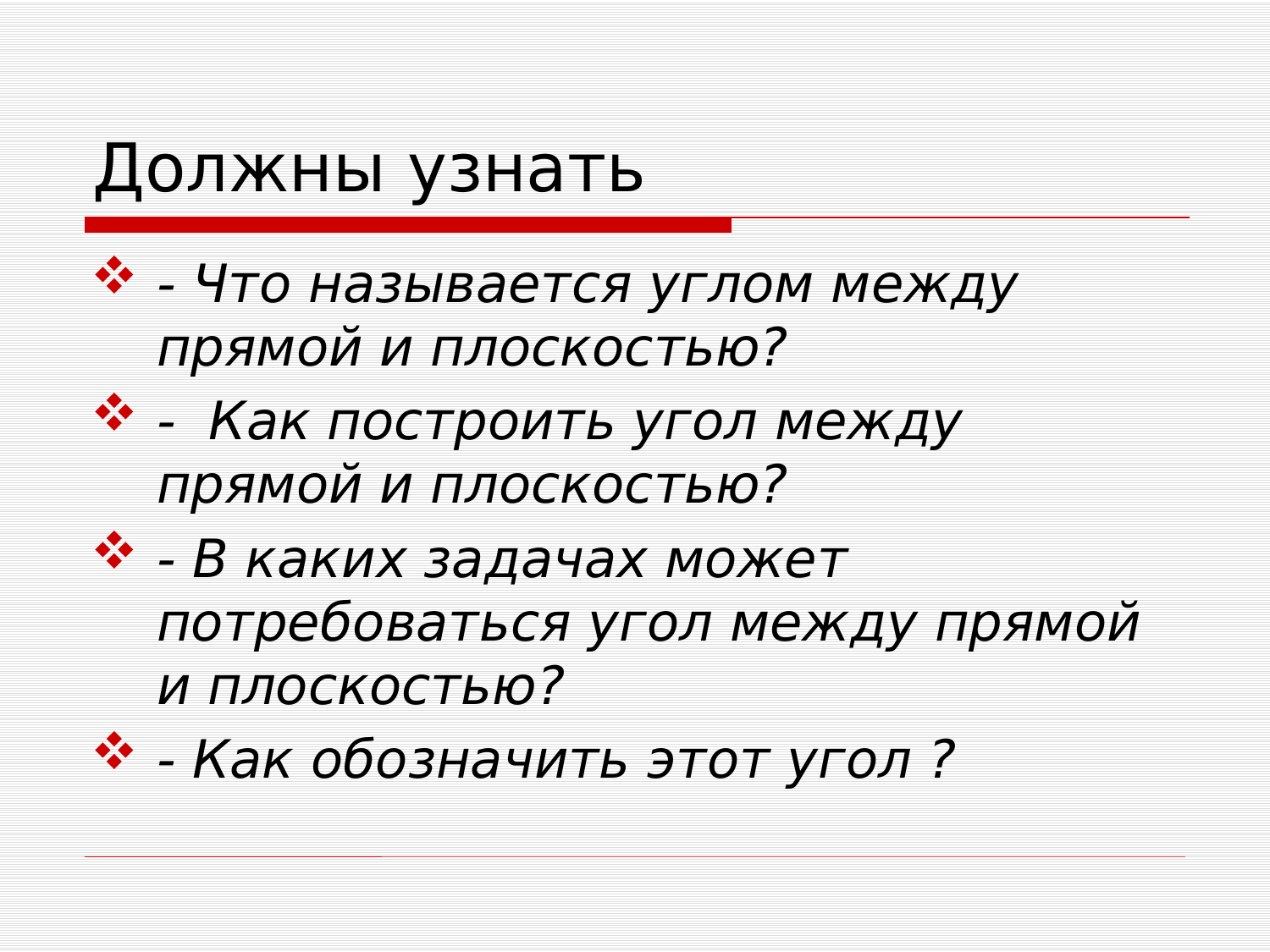

# Должны узнать
- Что называется углом между прямой и плоскостью?
-  Как построить угол между прямой и плоскостью?
- В каких задачах может потребоваться угол между прямой и плоскостью?
- Как обозначить этот угол ?